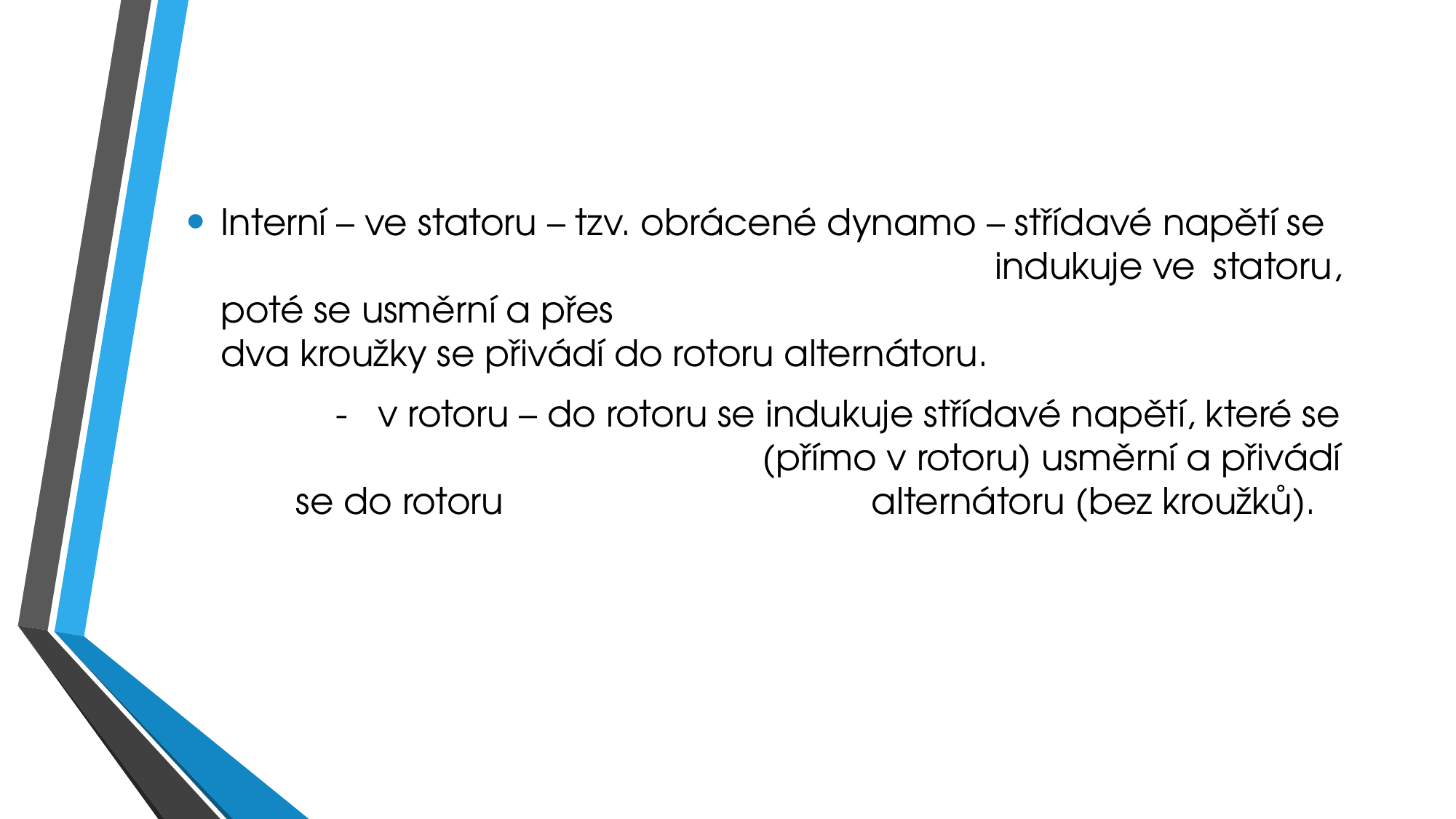

Interní – ve statoru – tzv. obrácené dynamo – střídavé napětí se 							 indukuje ve	 statoru, poté se usměrní a přes 							 dva kroužky se přivádí do rotoru alternátoru.
    -   v rotoru – do rotoru se indukuje střídavé napětí, které se 				   (přímo v rotoru) usměrní a přivádí se do rotoru 				   alternátoru (bez kroužků).